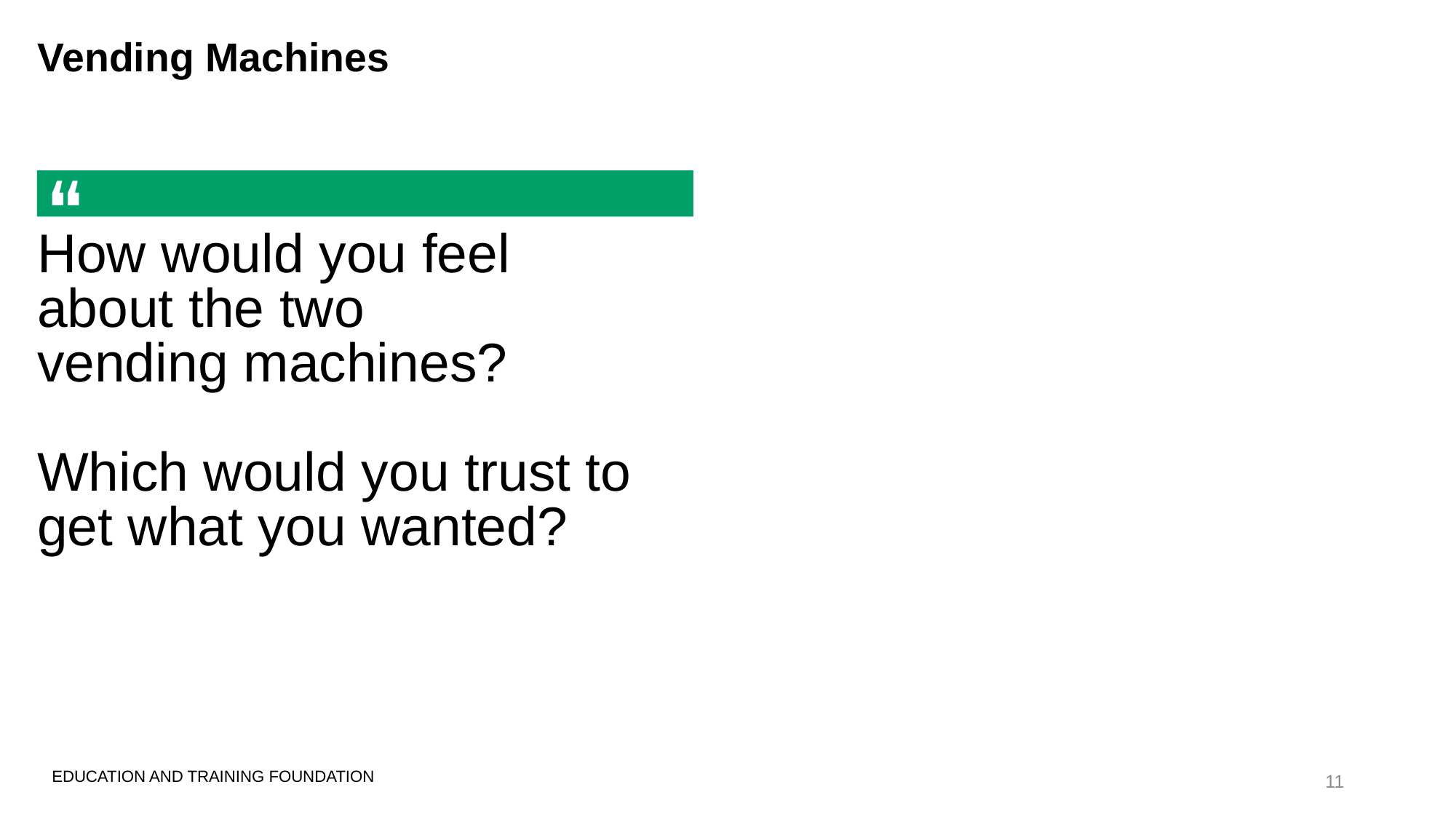

Vending Machines
How would you feel about the two vending machines?

Which would you trust to get what you wanted?
11
EDUCATION AND TRAINING FOUNDATION